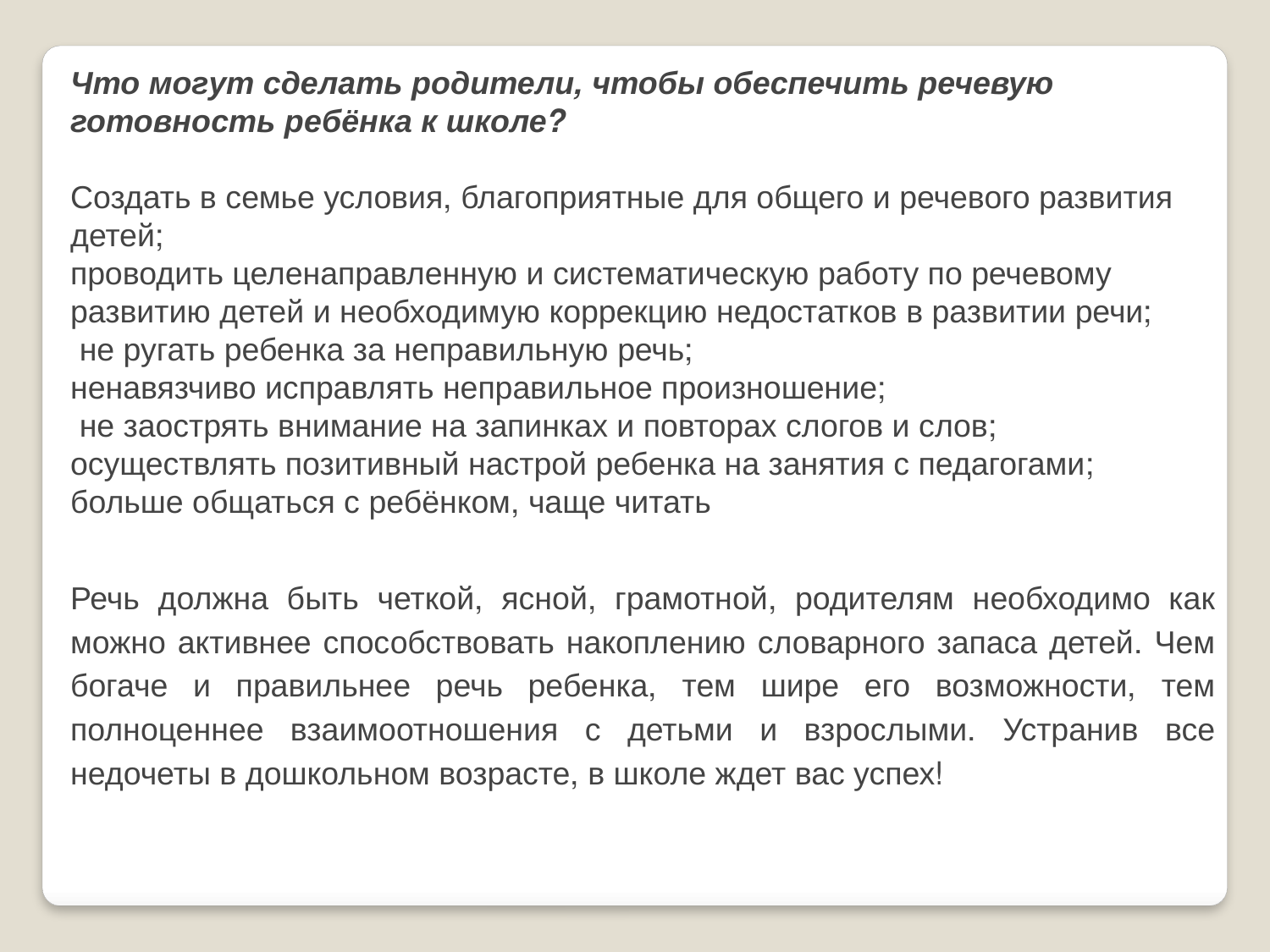

Что могут сделать родители, чтобы обеспечить речевую готовность ребёнка к школе?

Создать в семье условия, благоприятные для общего и речевого развития детей;
проводить целенаправленную и систематическую работу по речевому развитию детей и необходимую коррекцию недостатков в развитии речи;
 не ругать ребенка за неправильную речь;
ненавязчиво исправлять неправильное произношение;
 не заострять внимание на запинках и повторах слогов и слов;
осуществлять позитивный настрой ребенка на занятия с педагогами; больше общаться с ребёнком, чаще читать
Речь должна быть четкой, ясной, грамотной, родителям необходимо как можно активнее способствовать накоплению словарного запаса детей. Чем богаче и правильнее речь ребенка, тем шире его возможности, тем полноценнее взаимоотношения с детьми и взрослыми. Устранив все недочеты в дошкольном возрасте, в школе ждет вас успех!